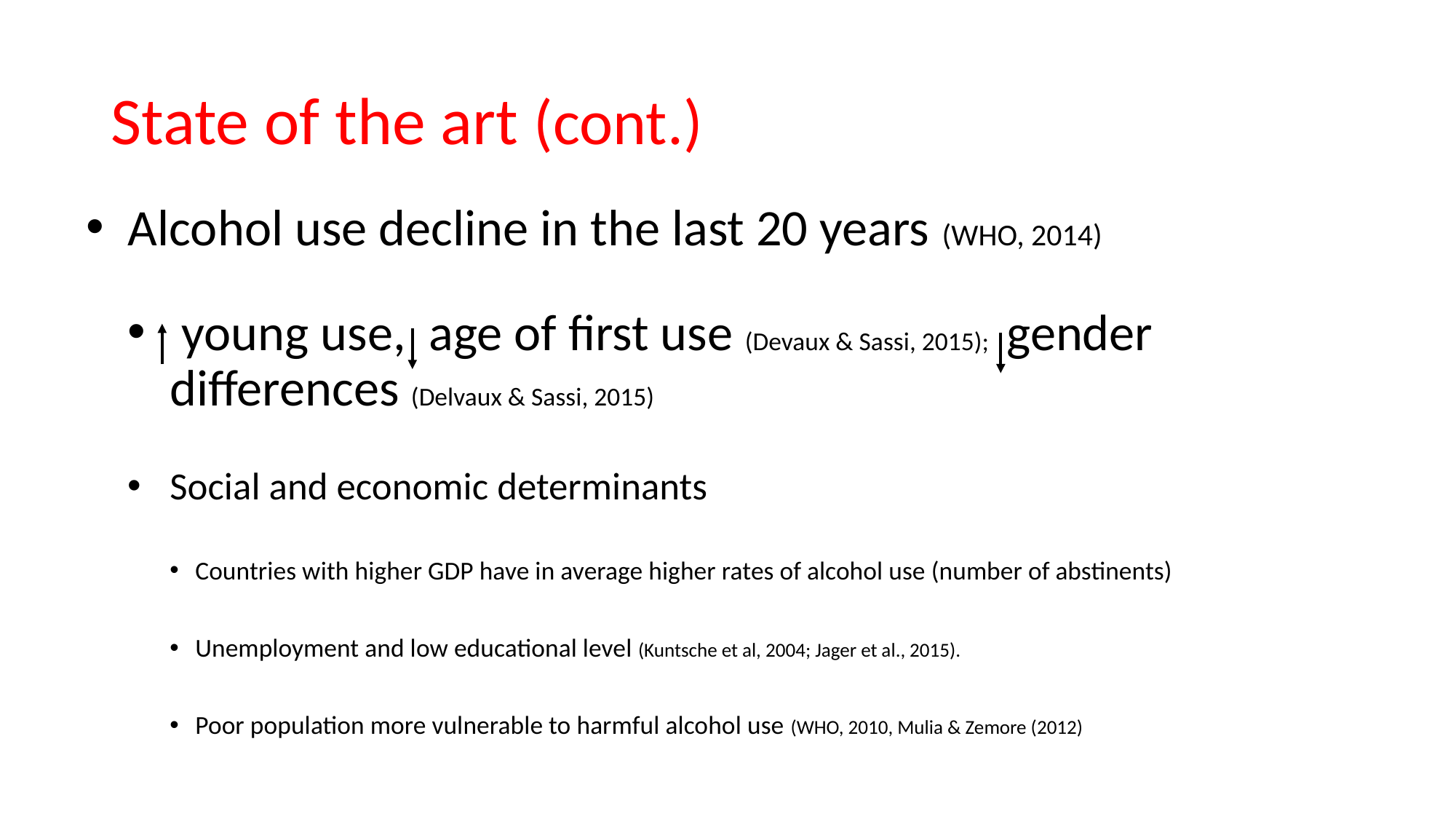

# State of the art (cont.)
Alcohol use decline in the last 20 years (WHO, 2014)
 young use,  age of first use (Devaux & Sassi, 2015);   gender differences (Delvaux & Sassi, 2015)
Social and economic determinants
Countries with higher GDP have in average higher rates of alcohol use (number of abstinents)
Unemployment and low educational level (Kuntsche et al, 2004; Jager et al., 2015).
Poor population more vulnerable to harmful alcohol use (WHO, 2010, Mulia & Zemore (2012)